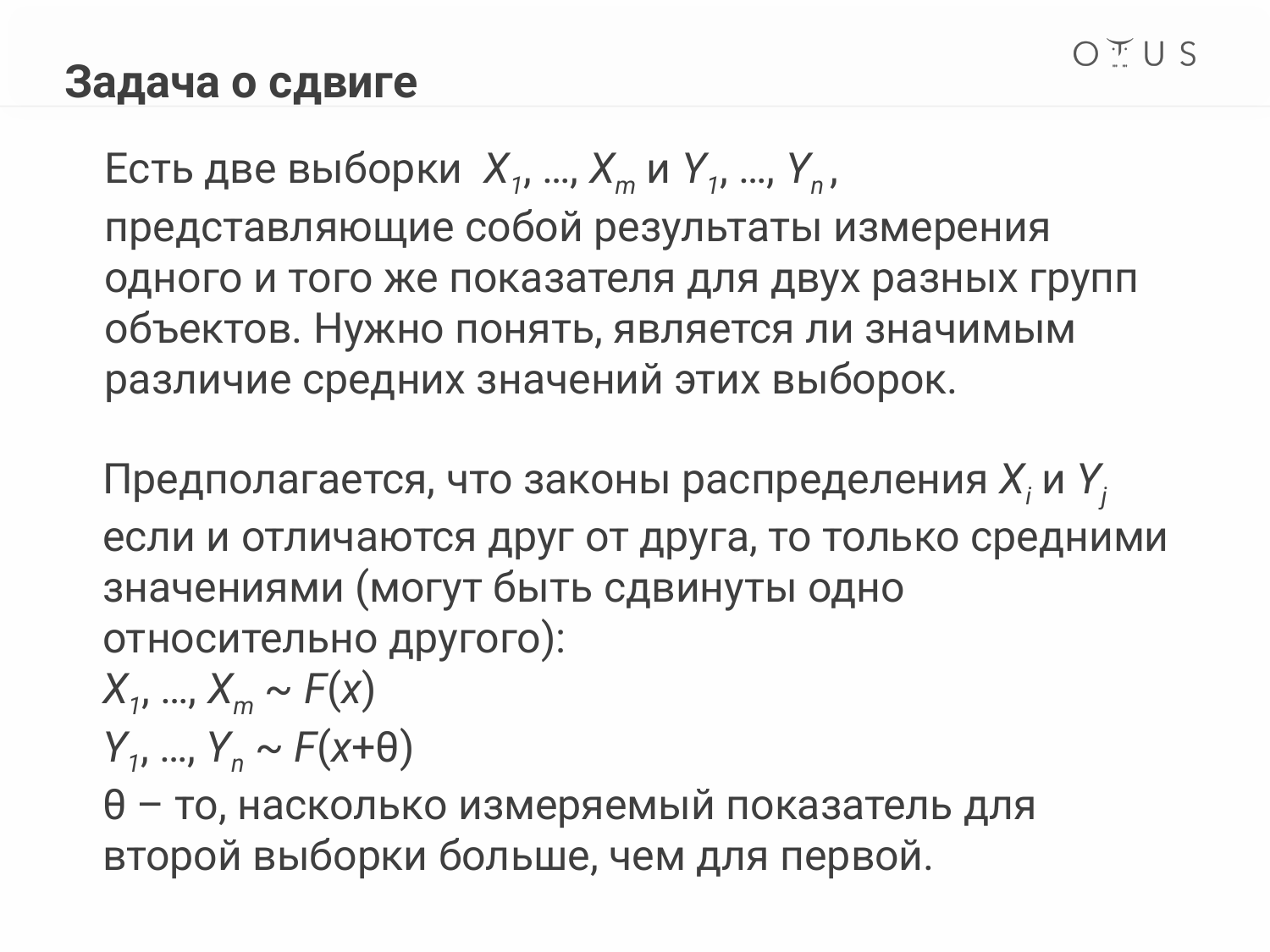

Задача о сдвиге
Есть две выборки  X1, …, Xm и Y1, …, Yn , представляющие собой результаты измерения одного и того же показателя для двух разных групп объектов. Нужно понять, является ли значимым различие средних значений этих выборок.

Предполагается, что законы распределения Xi и Yj если и отличаются друг от друга, то только средними значениями (могут быть сдвинуты одно относительно другого):
X1, …, Xm ~ F(x)
Y1, …, Yn ~ F(x+θ)
θ – то, насколько измеряемый показатель для второй выборки больше, чем для первой.